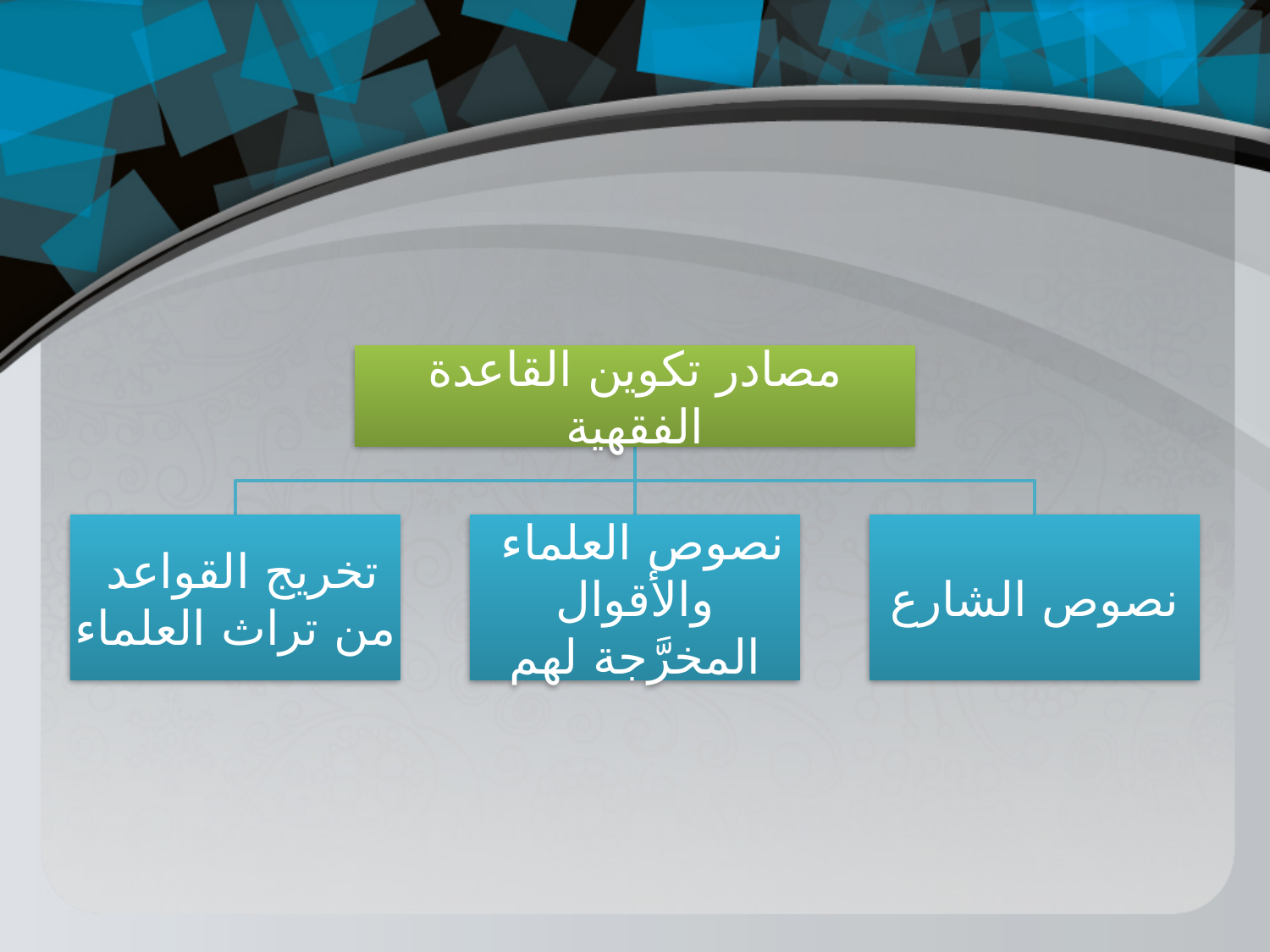

مصادر تكوين القاعدة الفقهية
تخريج القواعد
من تراث العلماء
نصوص العلماء
والأقوال المخرَّجة لهم
نصوص الشارع